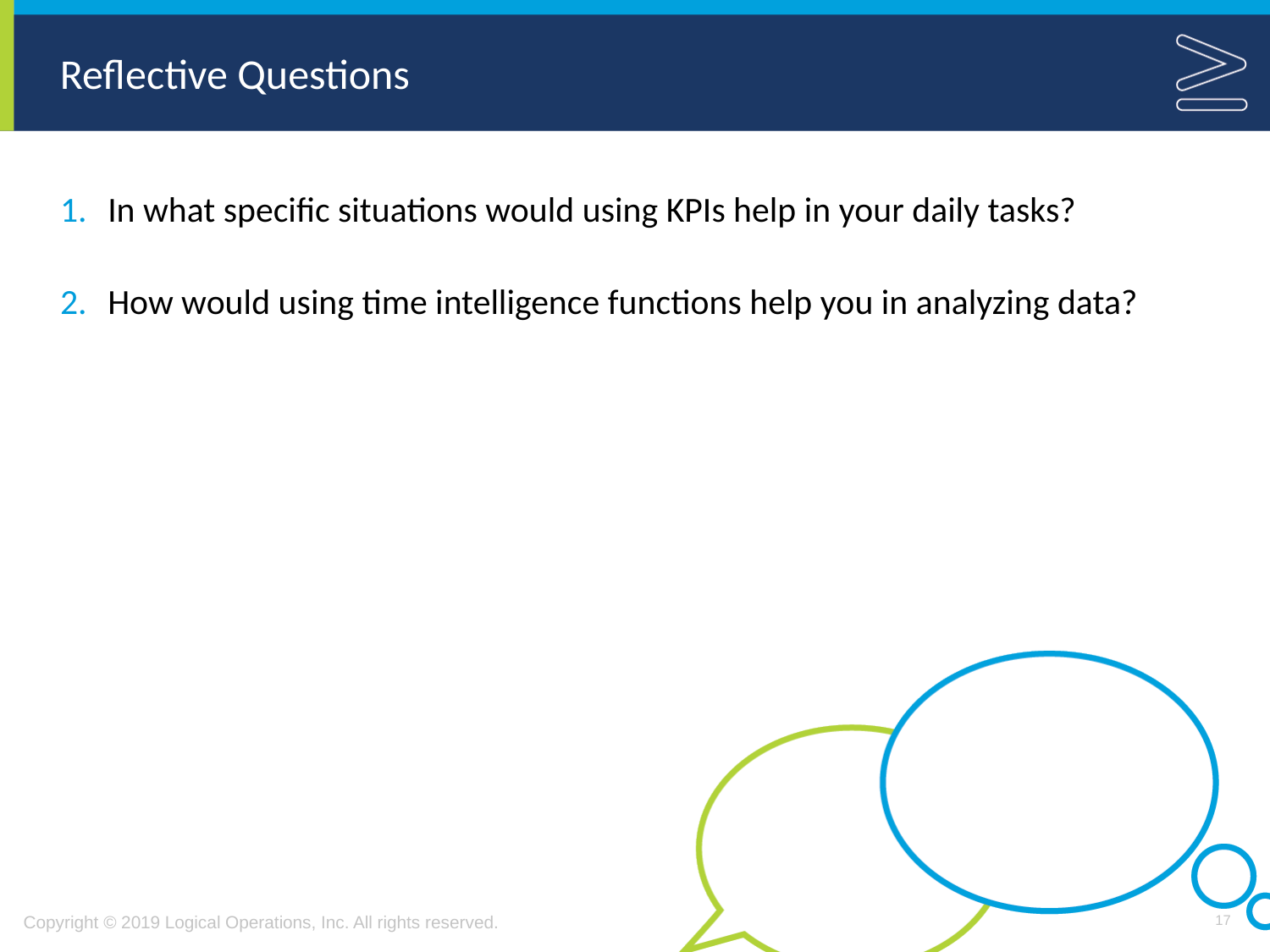

In what specific situations would using KPIs help in your daily tasks?
How would using time intelligence functions help you in analyzing data?
17